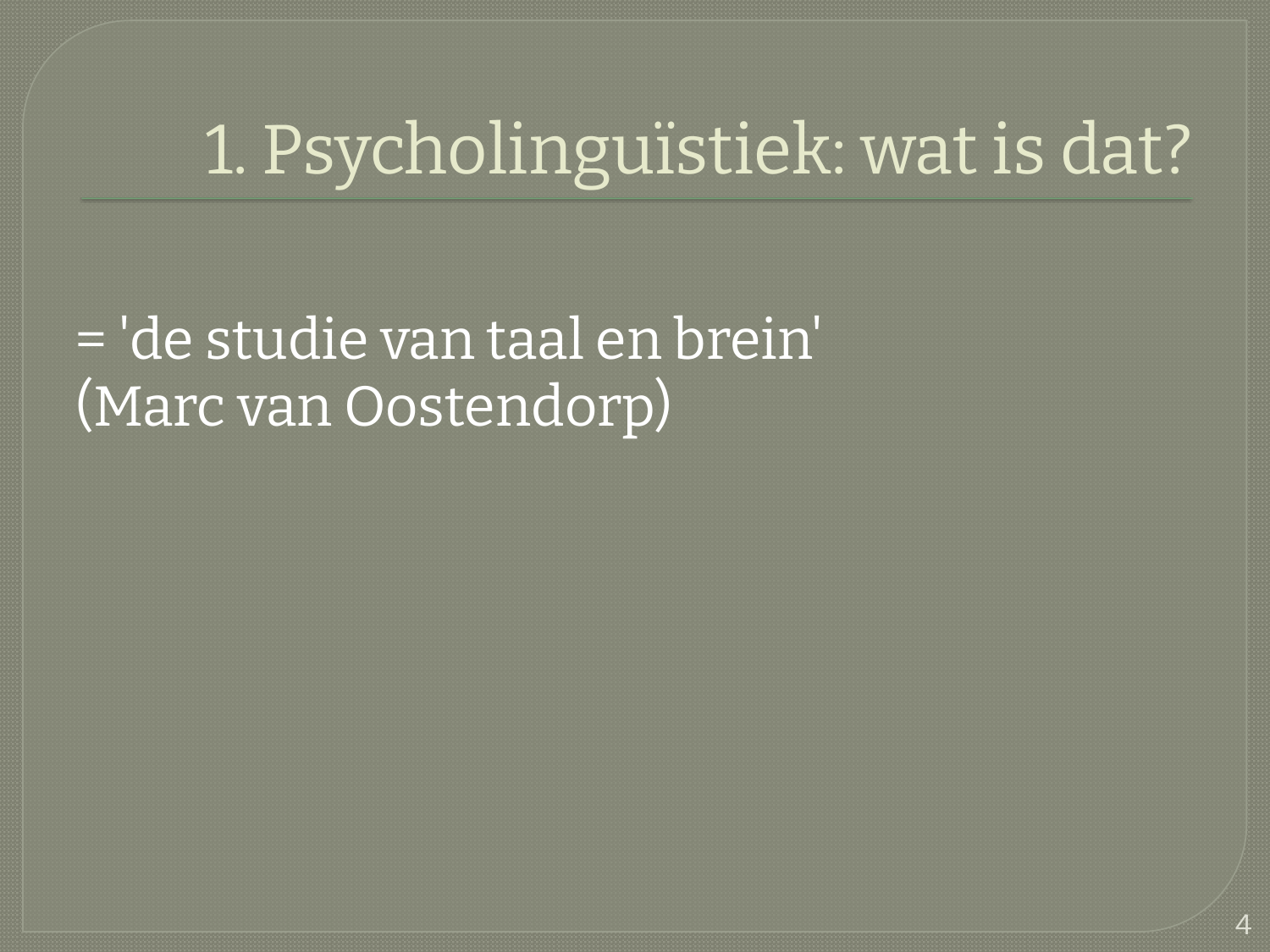

# 1. Psycholinguïstiek: wat is dat?

= 'de studie van taal en brein'
(Marc van Oostendorp)
4